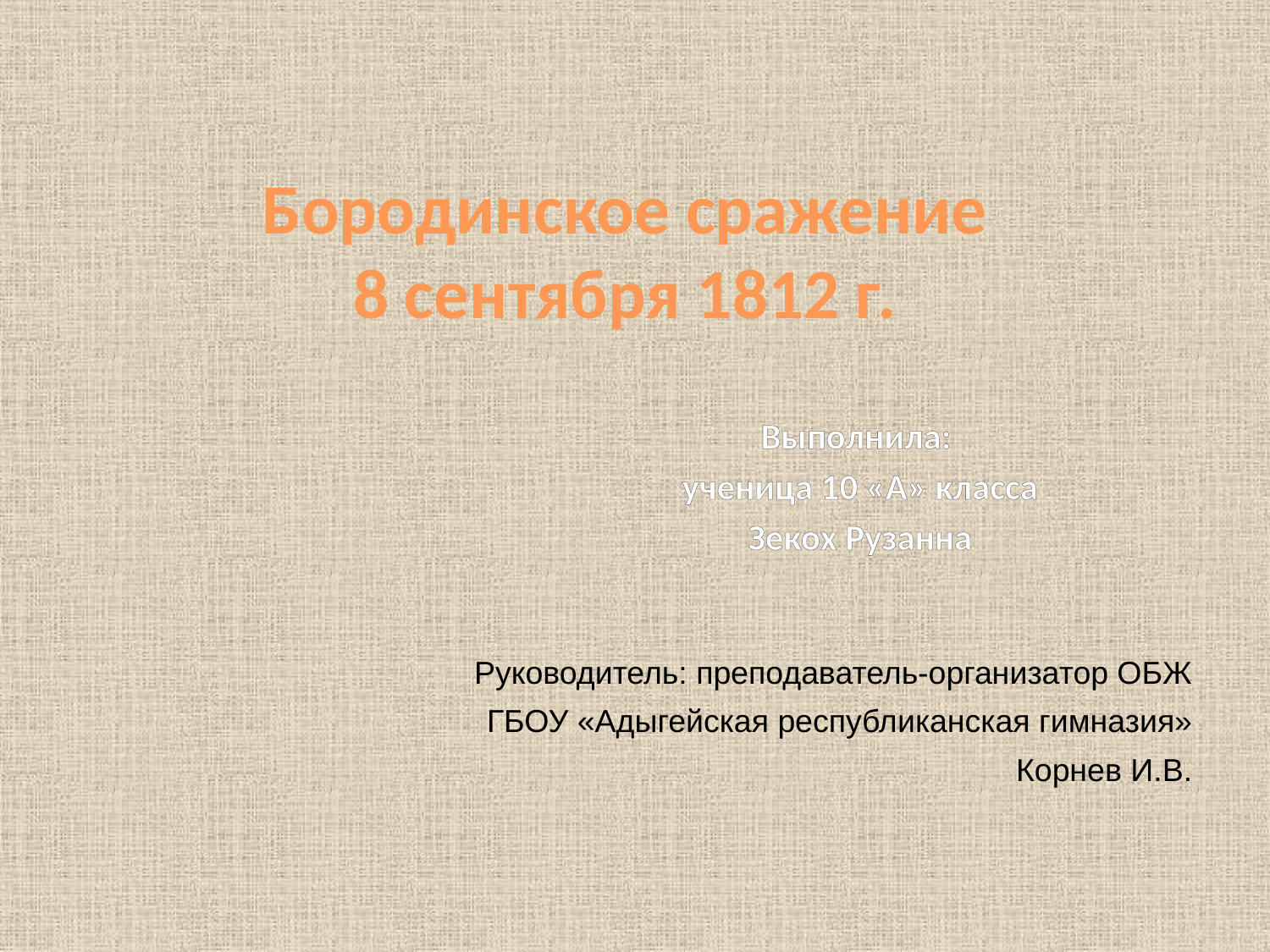

# Бородинское сражение 8 сентября 1812 г.
Выполнила:
ученица 10 «А» класса
Зекох Рузанна
Руководитель: преподаватель-организатор ОБЖ
ГБОУ «Адыгейская республиканская гимназия»
Корнев И.В.